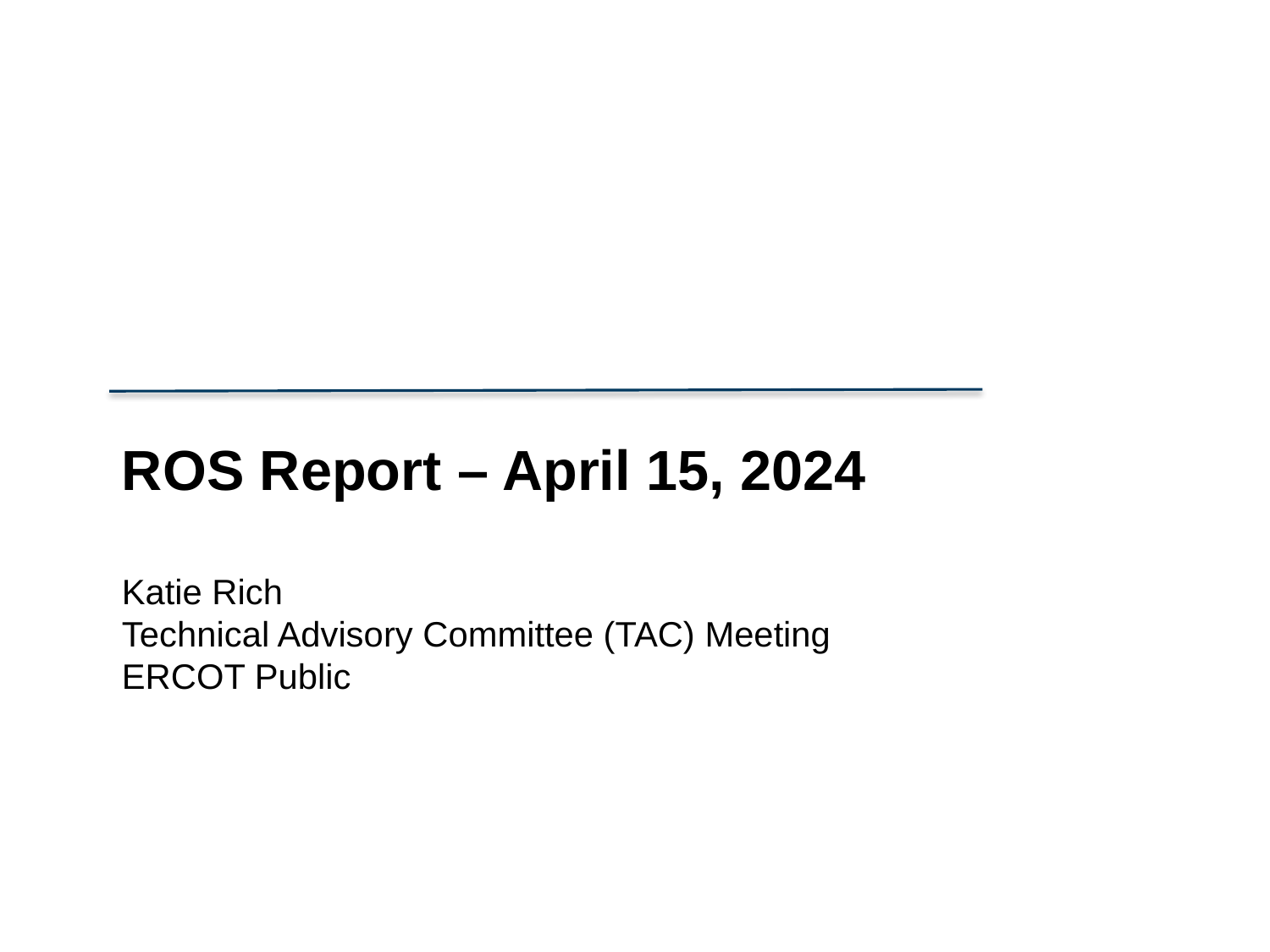

ROS Report – April 15, 2024

Katie Rich
Technical Advisory Committee (TAC) Meeting
ERCOT Public